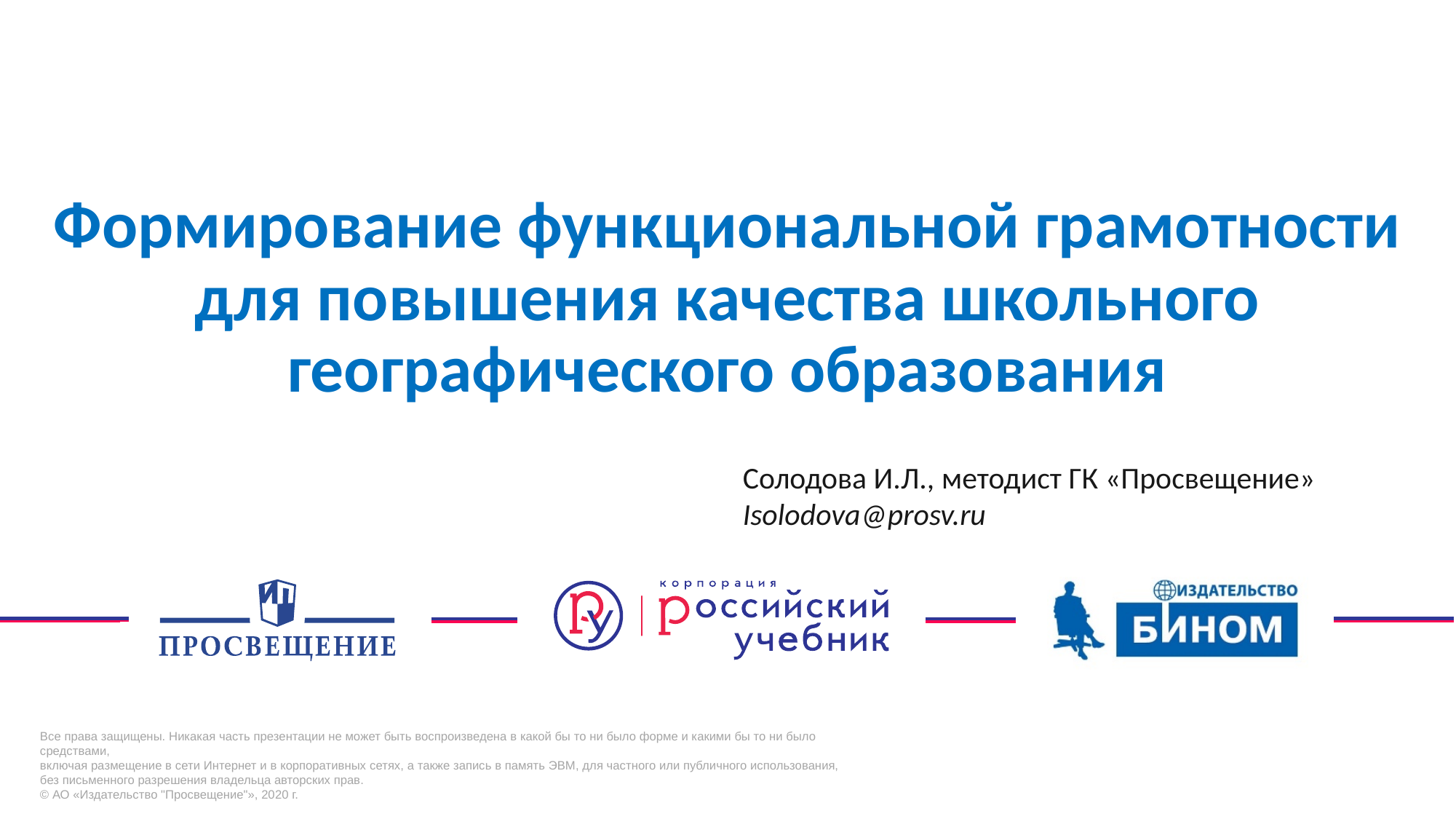

# Формирование функциональной грамотности для повышения качества школьного географического образования
Солодова И.Л., методист ГК «Просвещение»
Isolodova@prosv.ru